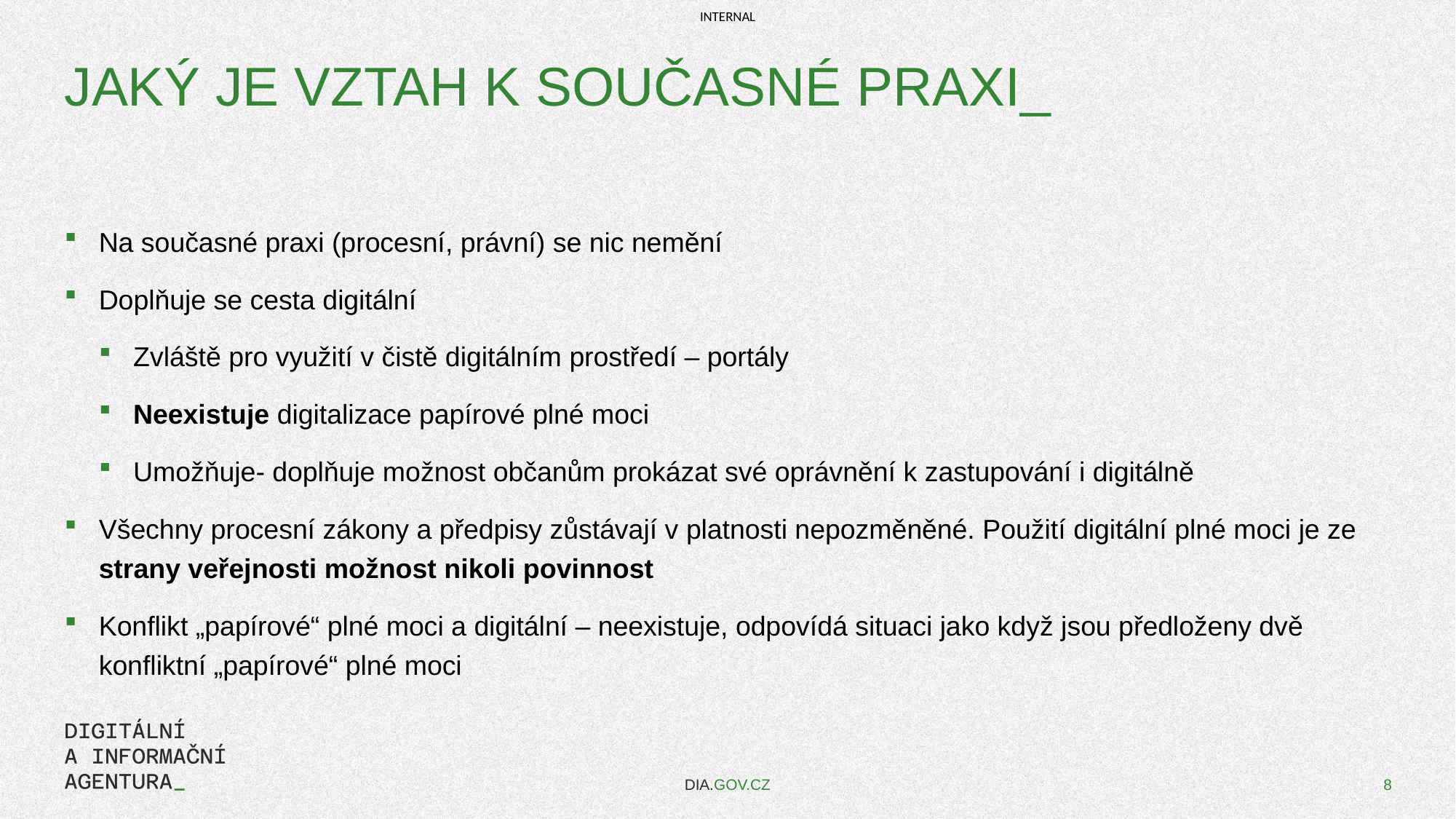

# Jaký je vztah k současné praxi_
Na současné praxi (procesní, právní) se nic nemění
Doplňuje se cesta digitální
Zvláště pro využití v čistě digitálním prostředí – portály
Neexistuje digitalizace papírové plné moci
Umožňuje- doplňuje možnost občanům prokázat své oprávnění k zastupování i digitálně
Všechny procesní zákony a předpisy zůstávají v platnosti nepozměněné. Použití digitální plné moci je ze strany veřejnosti možnost nikoli povinnost
Konflikt „papírové“ plné moci a digitální – neexistuje, odpovídá situaci jako když jsou předloženy dvě konfliktní „papírové“ plné moci

DIA.GOV.CZ
8